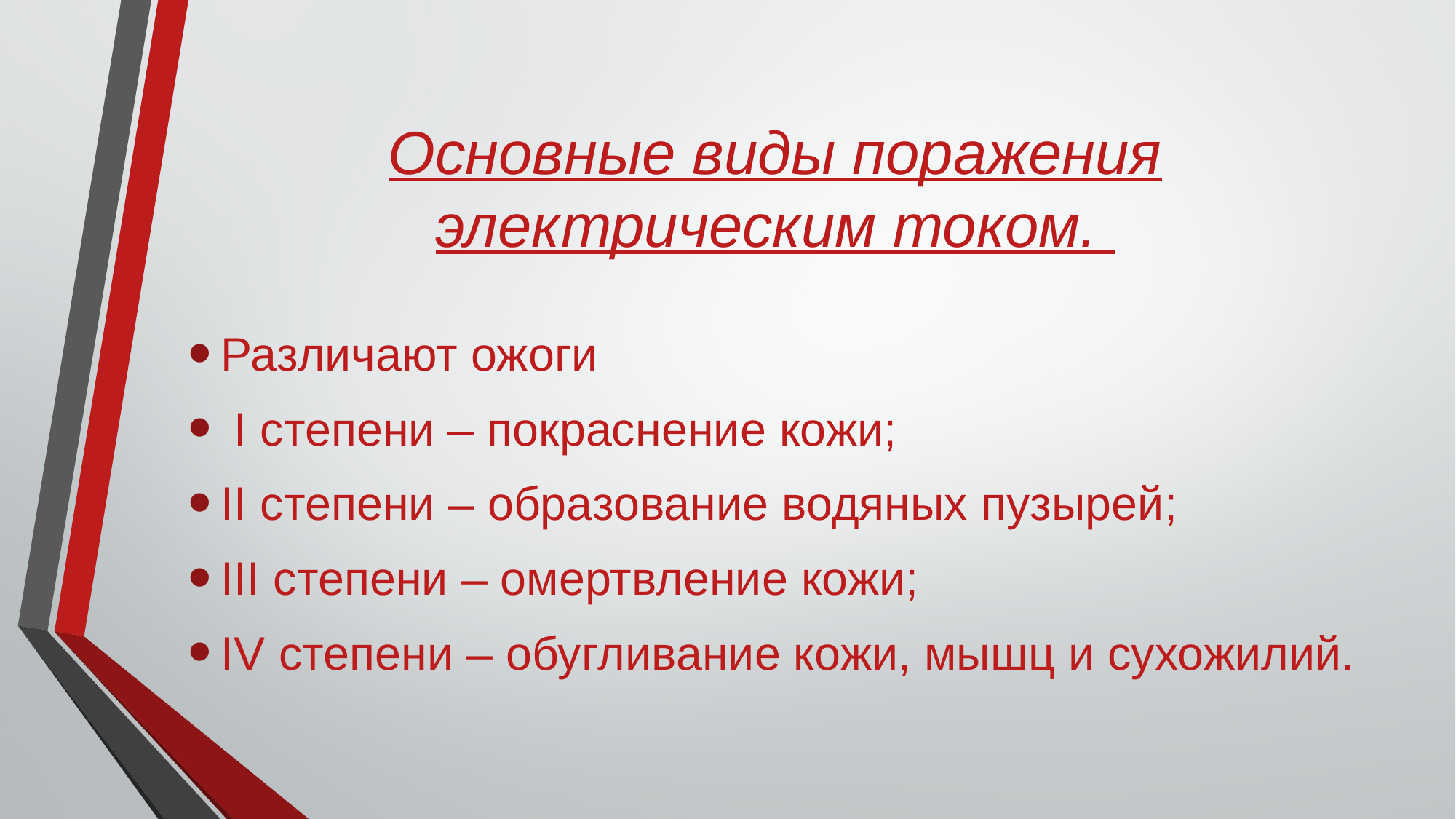

# Основные виды поражения электрическим током.
Различают ожоги
 I степени – покраснение кожи;
II степени – образование водяных пузырей;
III степени – омертвление кожи;
IV степени – обугливание кожи, мышц и сухожилий.